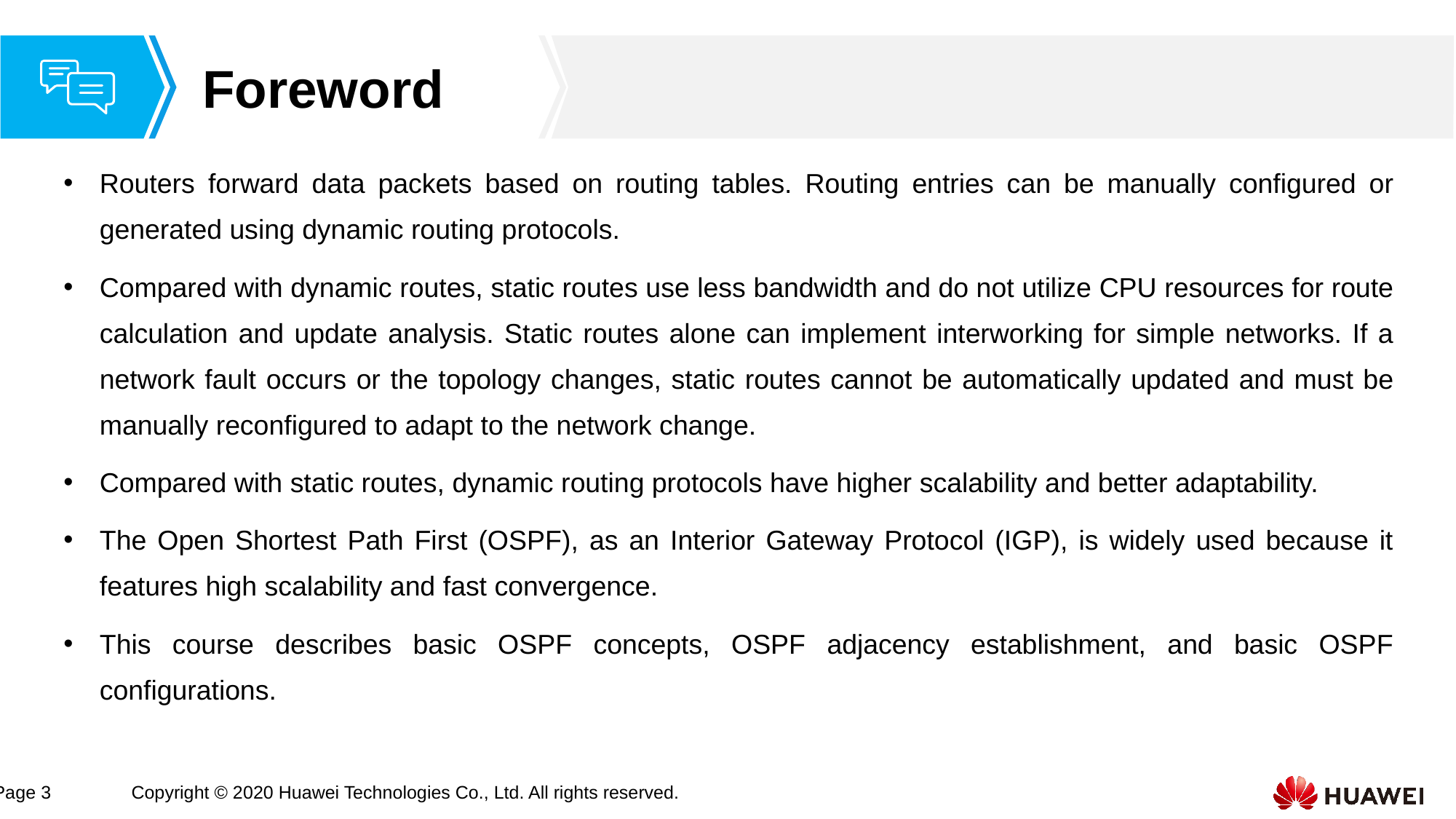

Routers forward data packets based on routing tables. Routing entries can be manually configured or generated using dynamic routing protocols.
Compared with dynamic routes, static routes use less bandwidth and do not utilize CPU resources for route calculation and update analysis. Static routes alone can implement interworking for simple networks. If a network fault occurs or the topology changes, static routes cannot be automatically updated and must be manually reconfigured to adapt to the network change.
Compared with static routes, dynamic routing protocols have higher scalability and better adaptability.
The Open Shortest Path First (OSPF), as an Interior Gateway Protocol (IGP), is widely used because it features high scalability and fast convergence.
This course describes basic OSPF concepts, OSPF adjacency establishment, and basic OSPF configurations.